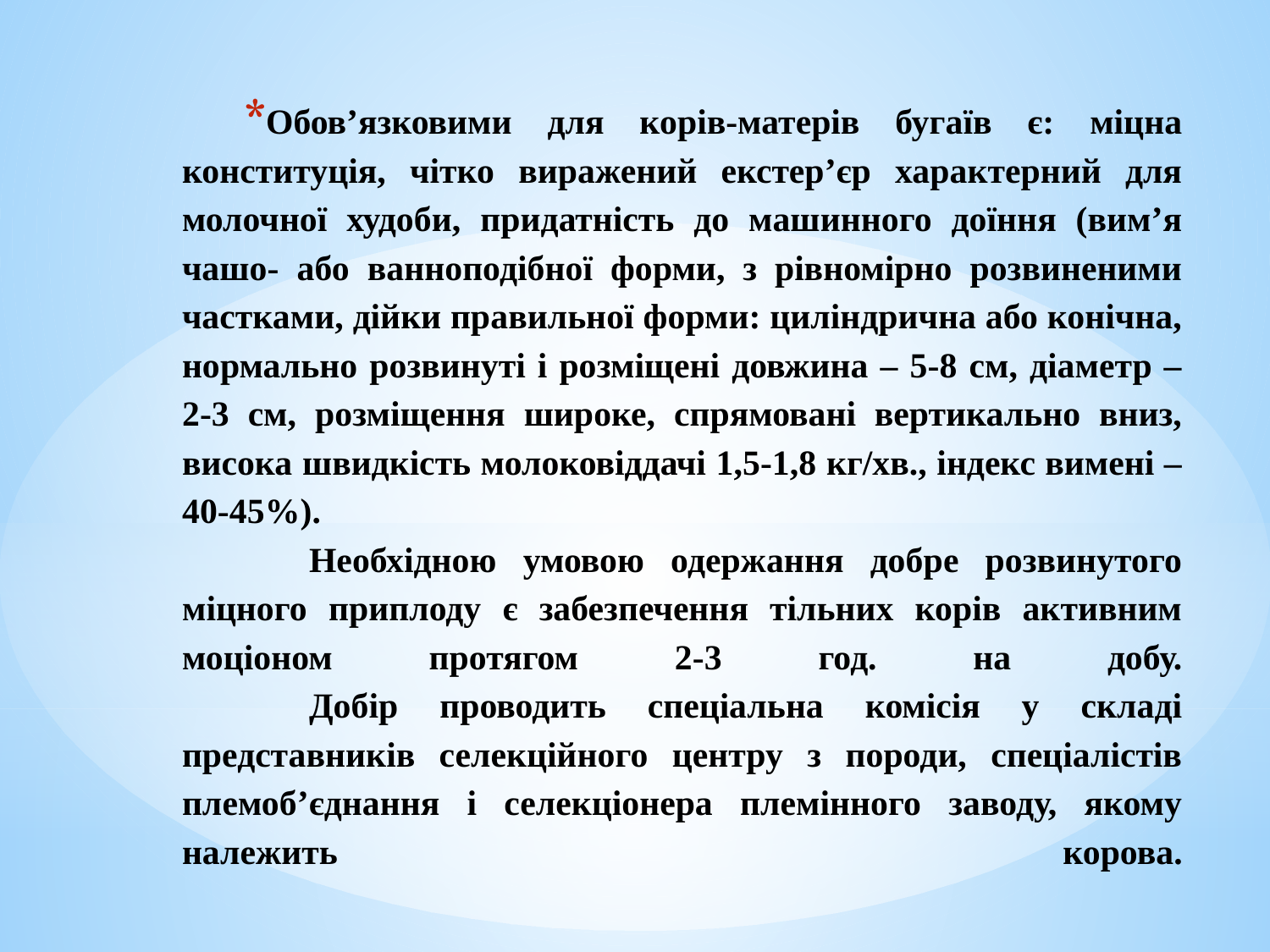

# Обов’язковими для корів-матерів бугаїв є: міцна конституція, чітко виражений екстер’єр характерний для молочної худоби, придатність до машинного доїння (вим’я чашо- або ванноподібної форми, з рівномірно розвиненими частками, дійки правильної форми: циліндрична або конічна, нормально розвинуті і розміщені довжина – 5-8 см, діаметр – 2-3 см, розміщення широке, спрямовані вертикально вниз, висока швидкість молоковіддачі 1,5-1,8 кг/хв., індекс вимені – 40-45%). Необхідною умовою одержання добре розвинутого міцного приплоду є забезпечення тільних корів активним моціоном протягом 2-3 год. на добу. Добір проводить спеціальна комісія у складі представників селекційного центру з породи, спеціалістів племоб’єднання і селекціонера племінного заводу, якому належить корова.